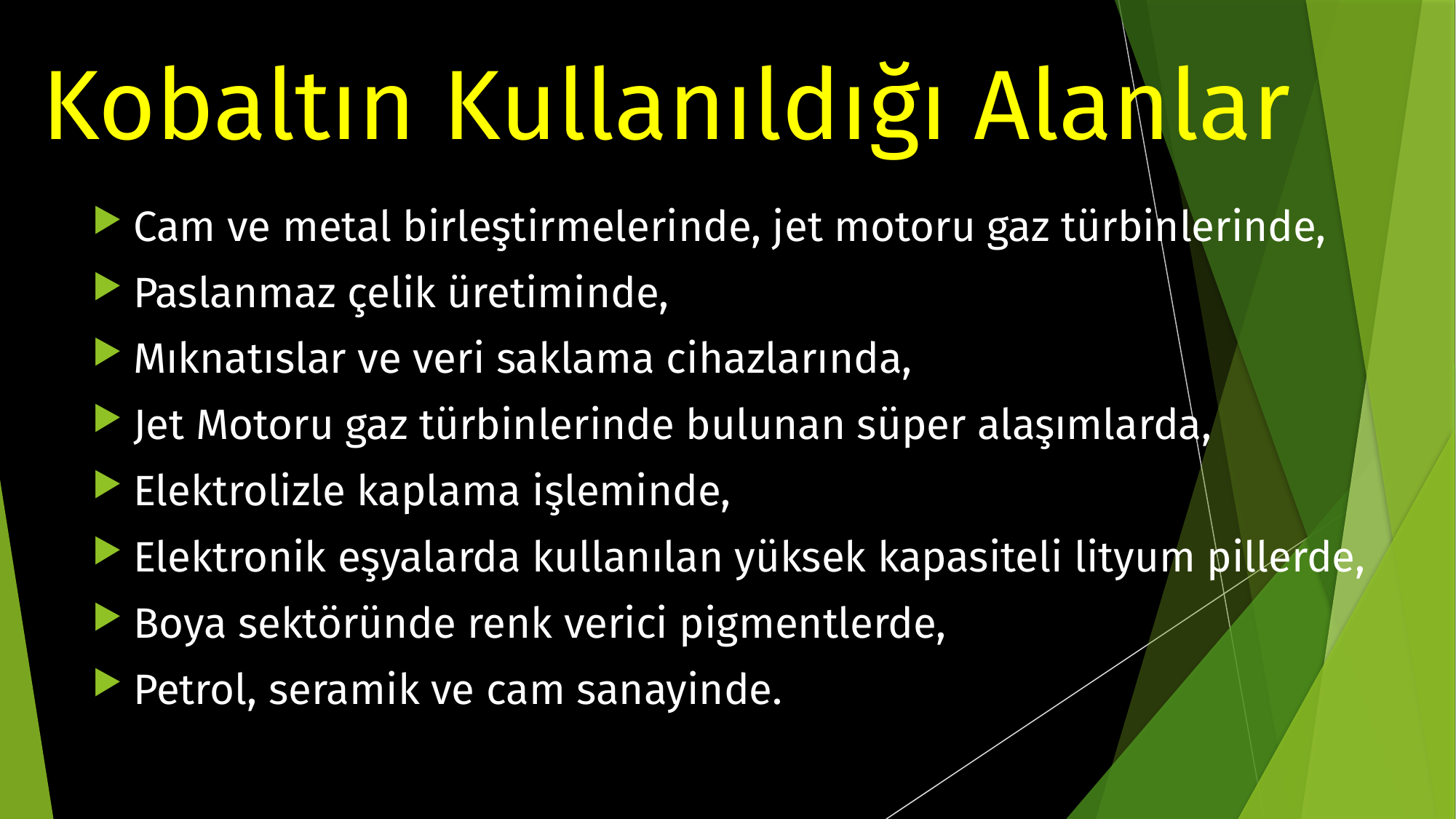

# Kobaltın Kullanıldığı Alanlar
Cam ve metal birleştirmelerinde, jet motoru gaz türbinlerinde,
Paslanmaz çelik üretiminde,
Mıknatıslar ve veri saklama cihazlarında,
Jet Motoru gaz türbinlerinde bulunan süper alaşımlarda,
Elektrolizle kaplama işleminde,
Elektronik eşyalarda kullanılan yüksek kapasiteli lityum pillerde,
Boya sektöründe renk verici pigmentlerde,
Petrol, seramik ve cam sanayinde.